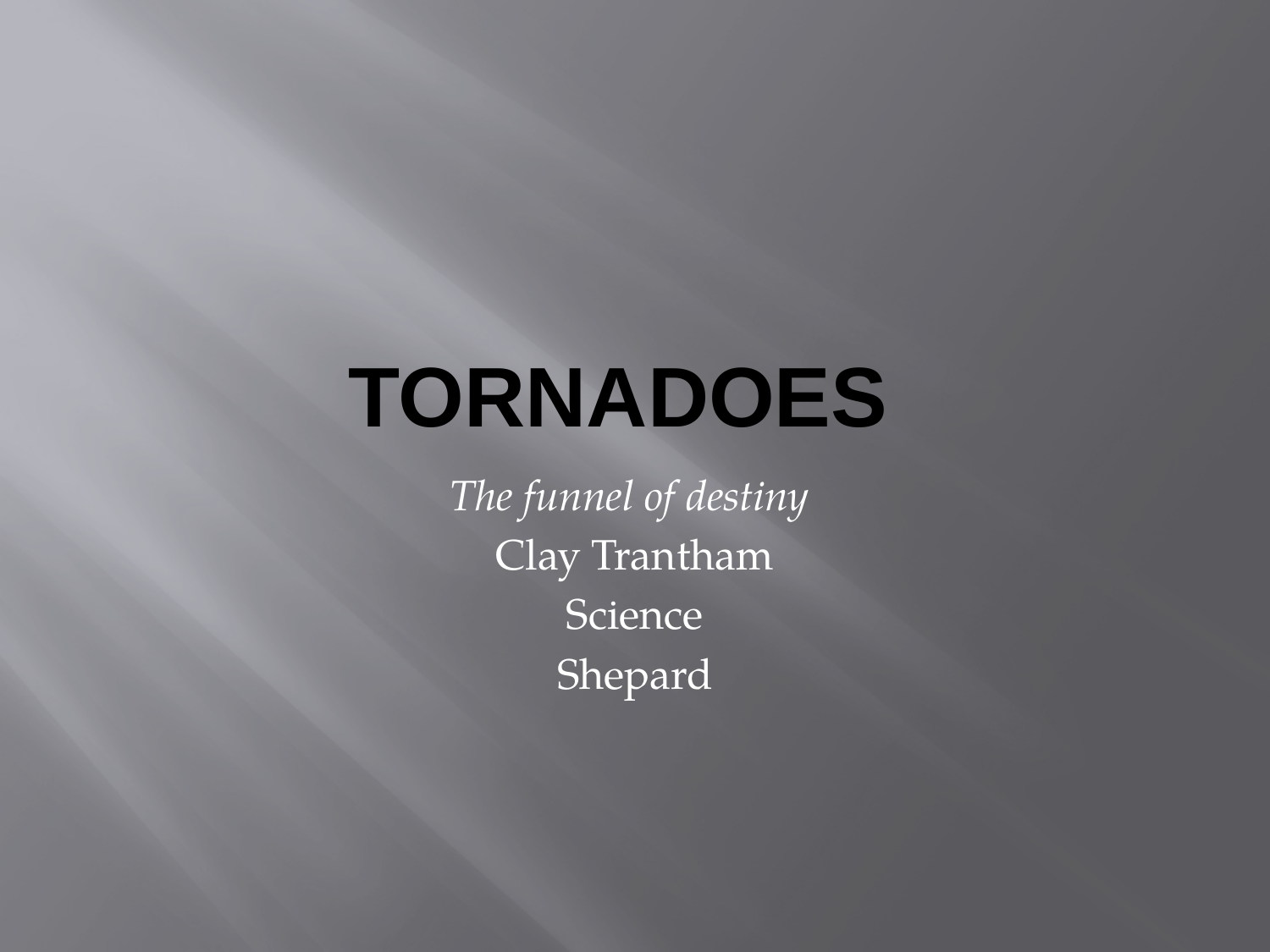

# Tornadoes
The funnel of destiny
Clay Trantham
Science
Shepard